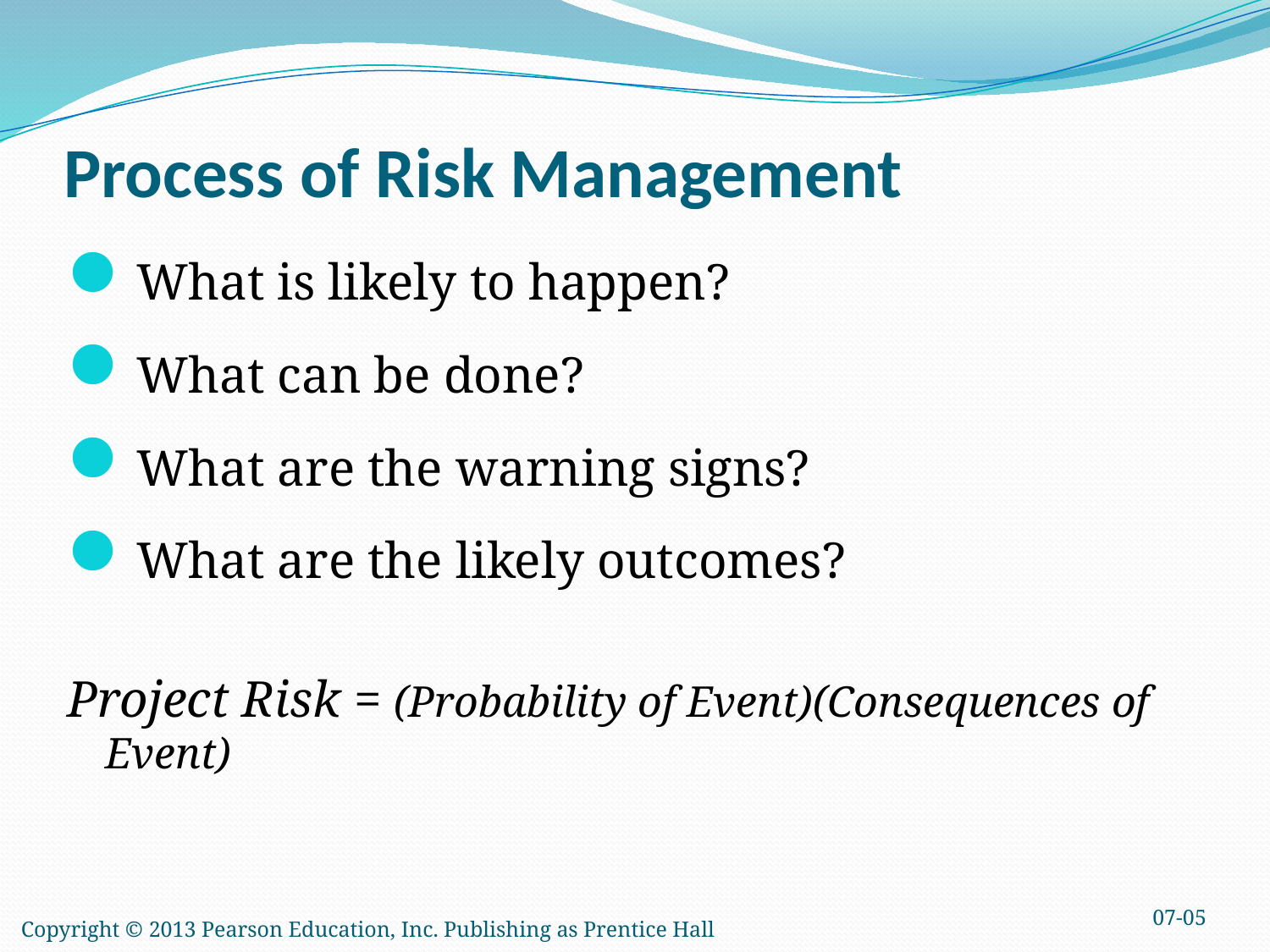

# Process of Risk Management
What is likely to happen?
What can be done?
What are the warning signs?
What are the likely outcomes?

Project Risk = (Probability of Event)(Consequences of Event)
07-05